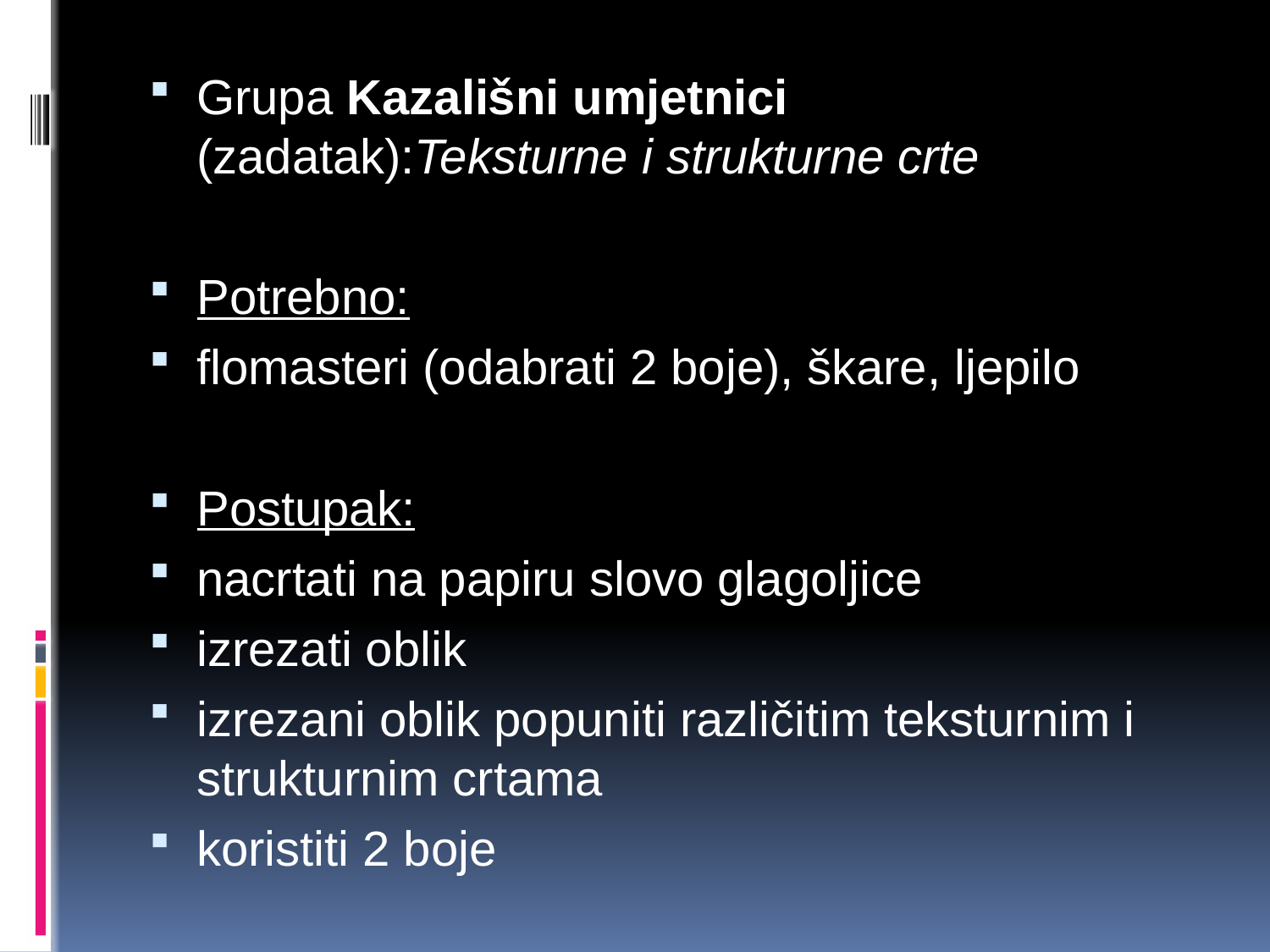

Grupa Kazališni umjetnici (zadatak):Teksturne i strukturne crte

Potrebno:
flomasteri (odabrati 2 boje), škare, ljepilo

Postupak:
nacrtati na papiru slovo glagoljice
izrezati oblik
izrezani oblik popuniti različitim teksturnim i strukturnim crtama
koristiti 2 boje